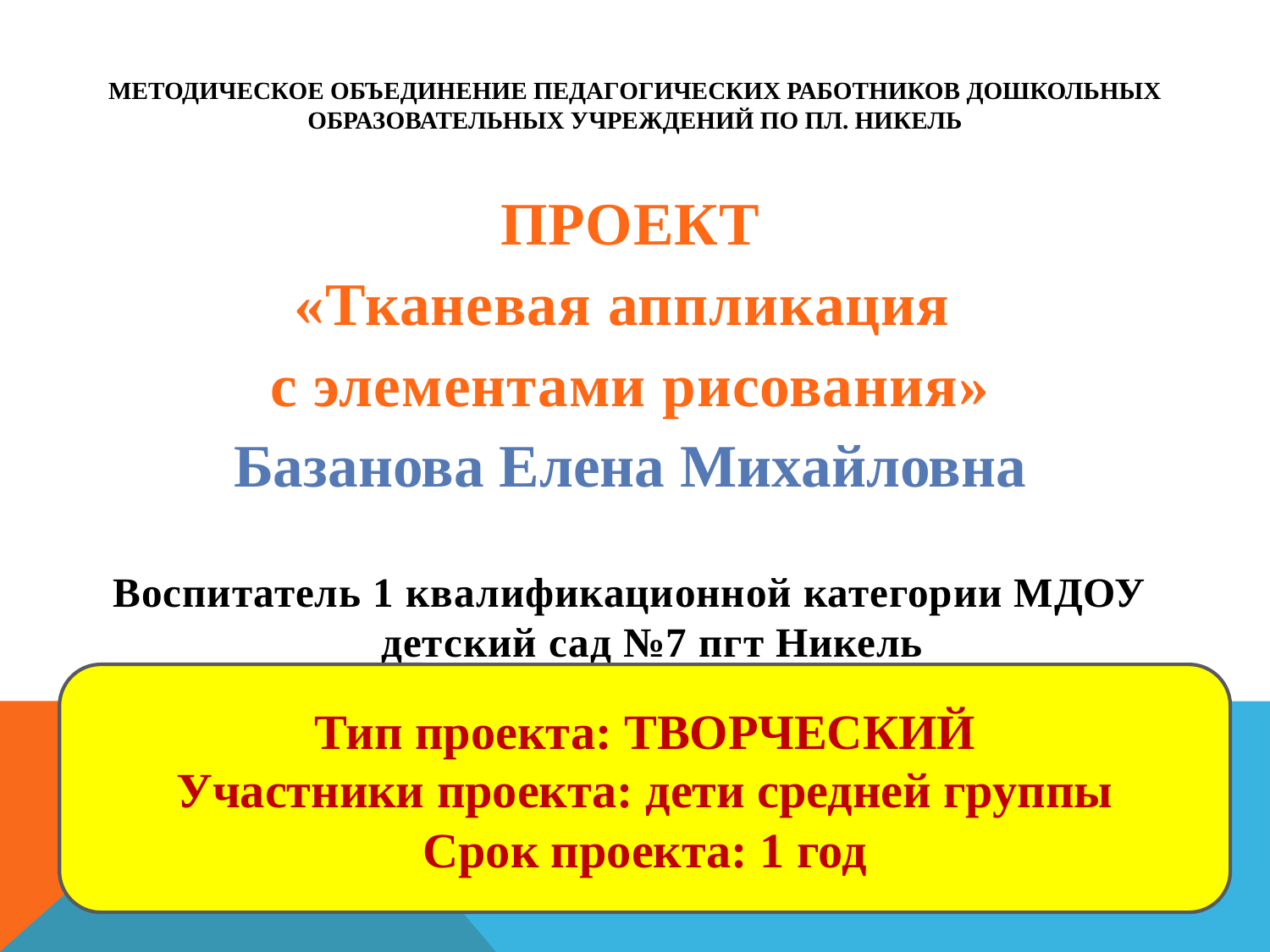

# Методическое объединение педагогических работников дошкольных образовательных учреждений по пл. НИкель
ПРОЕКТ
«Тканевая аппликация
с элементами рисования»
Базанова Елена Михайловна

Воспитатель 1 квалификационной категории МДОУ детский сад №7 пгт Никель
Тип проекта: ТВОРЧЕСКИЙ
Участники проекта: дети средней группы
Срок проекта: 1 год